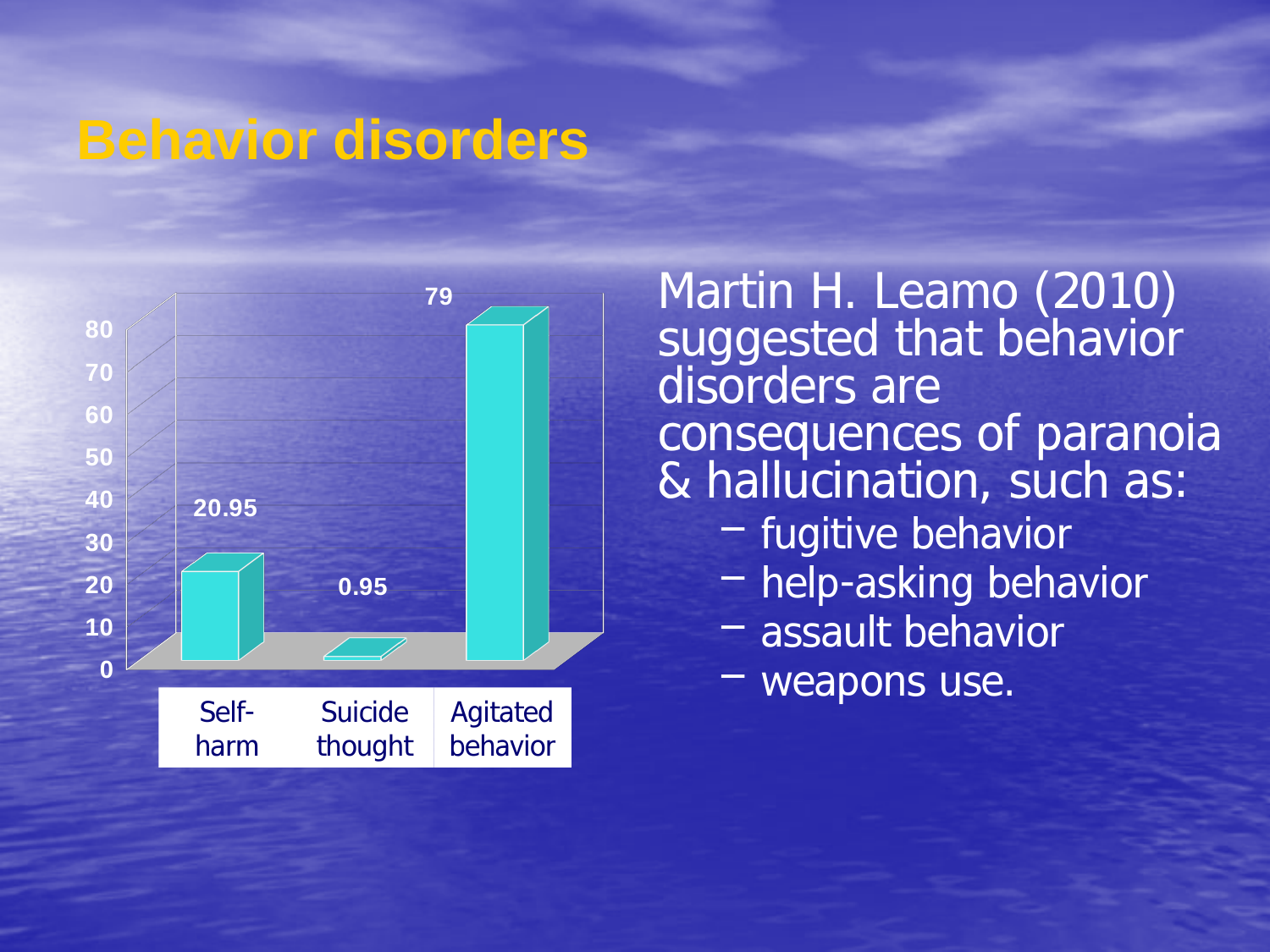

# Behavior disorders
Martin H. Leamo (2010) suggested that behavior disorders are consequences of paranoia & hallucination, such as:
fugitive behavior
help-asking behavior
assault behavior
weapons use.

[unsupported chart]

Self-harm
Suicide thought
Agitated behavior